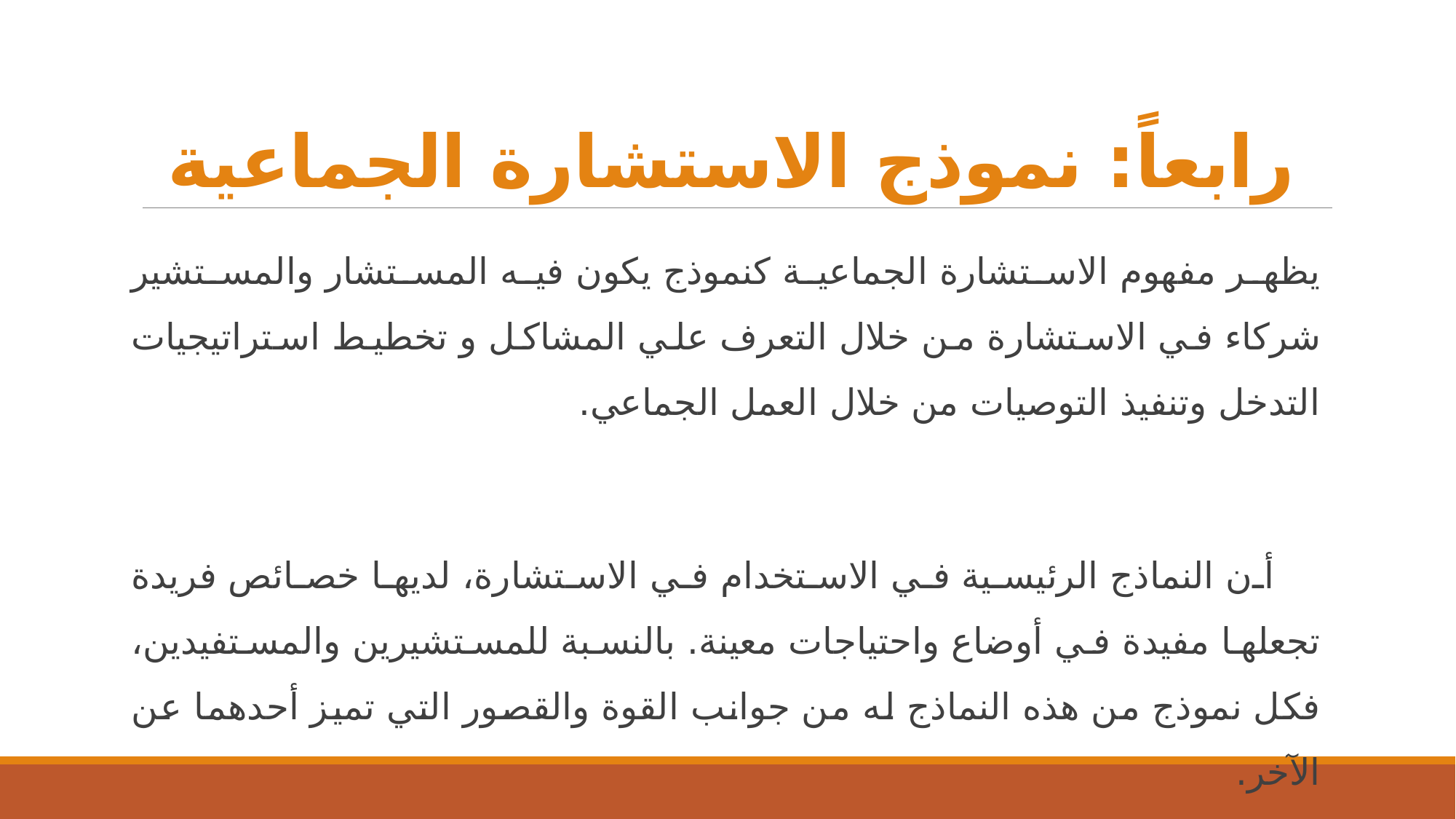

# رابعاً: نموذج الاستشارة الجماعية
يظهر مفهوم الاستشارة الجماعية كنموذج يكون فيه المستشار والمستشير شركاء في الاستشارة من خلال التعرف علي المشاكل و تخطيط استراتيجيات التدخل وتنفيذ التوصيات من خلال العمل الجماعي.

    أن النماذج الرئيسية في الاستخدام في الاستشارة، لديها خصائص فريدة تجعلها مفيدة في أوضاع واحتياجات معينة. بالنسبة للمستشيرين والمستفيدين، فكل نموذج من هذه النماذج له من جوانب القوة والقصور التي تميز أحدهما عن الآخر.